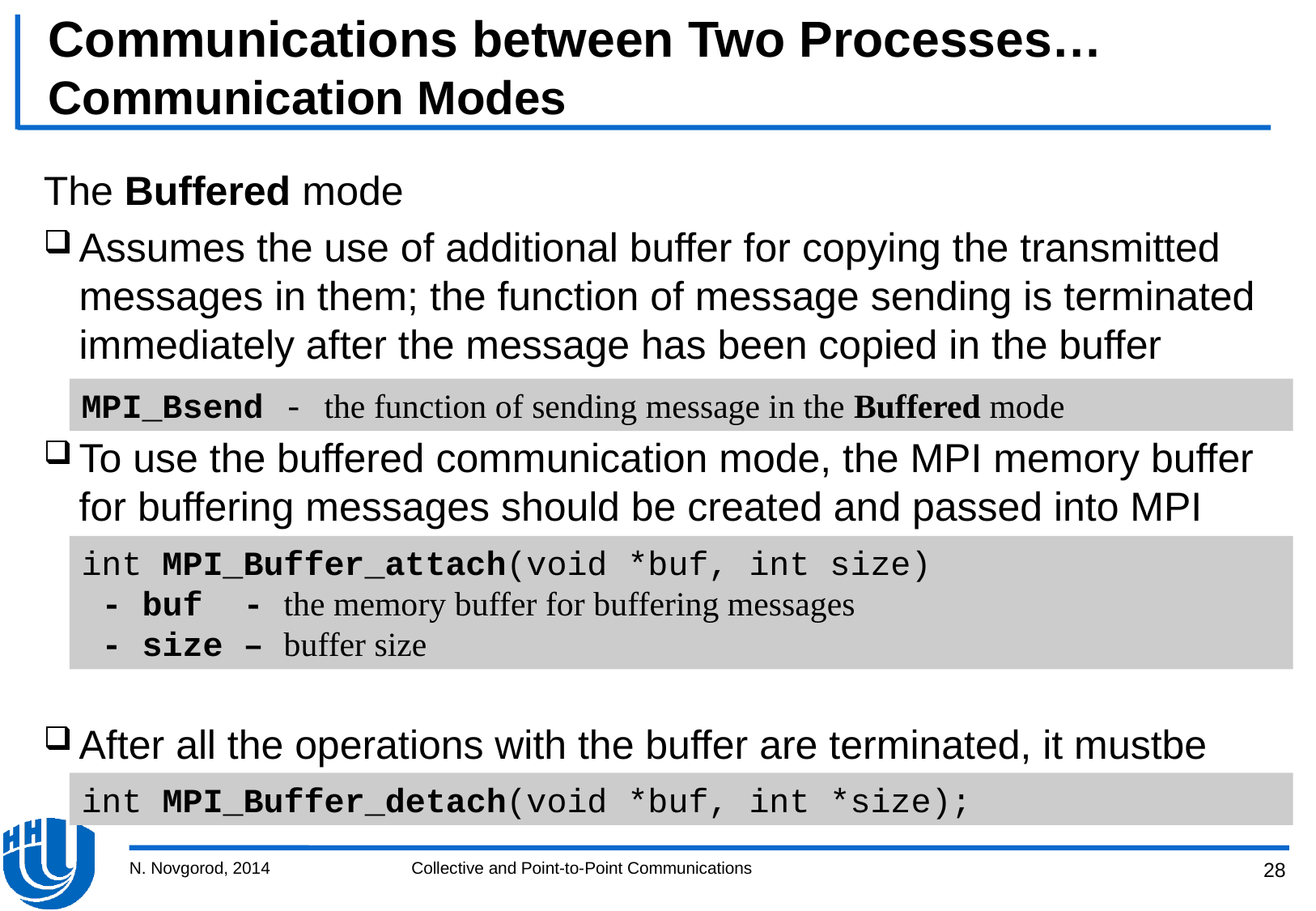

# Communications between Two Processes… Communication Modes
The Buffered mode
Assumes the use of additional buffer for copying the transmitted messages in them; the function of message sending is terminated immediately after the message has been copied in the buffer

To use the buffered communication mode, the MPI memory buffer for buffering messages should be created and passed into MPI

After all the operations with the buffer are terminated, it mustbe disconnected from MPI by means of the following function

MPI_Bsend - the function of sending message in the Buffered mode
int MPI_Buffer_attach(void *buf, int size)
 - buf  - the memory buffer for buffering messages
 - size – buffer size
int MPI_Buffer_detach(void *buf, int *size);
N. Novgorod, 2014
Collective and Point-to-Point Communications
28